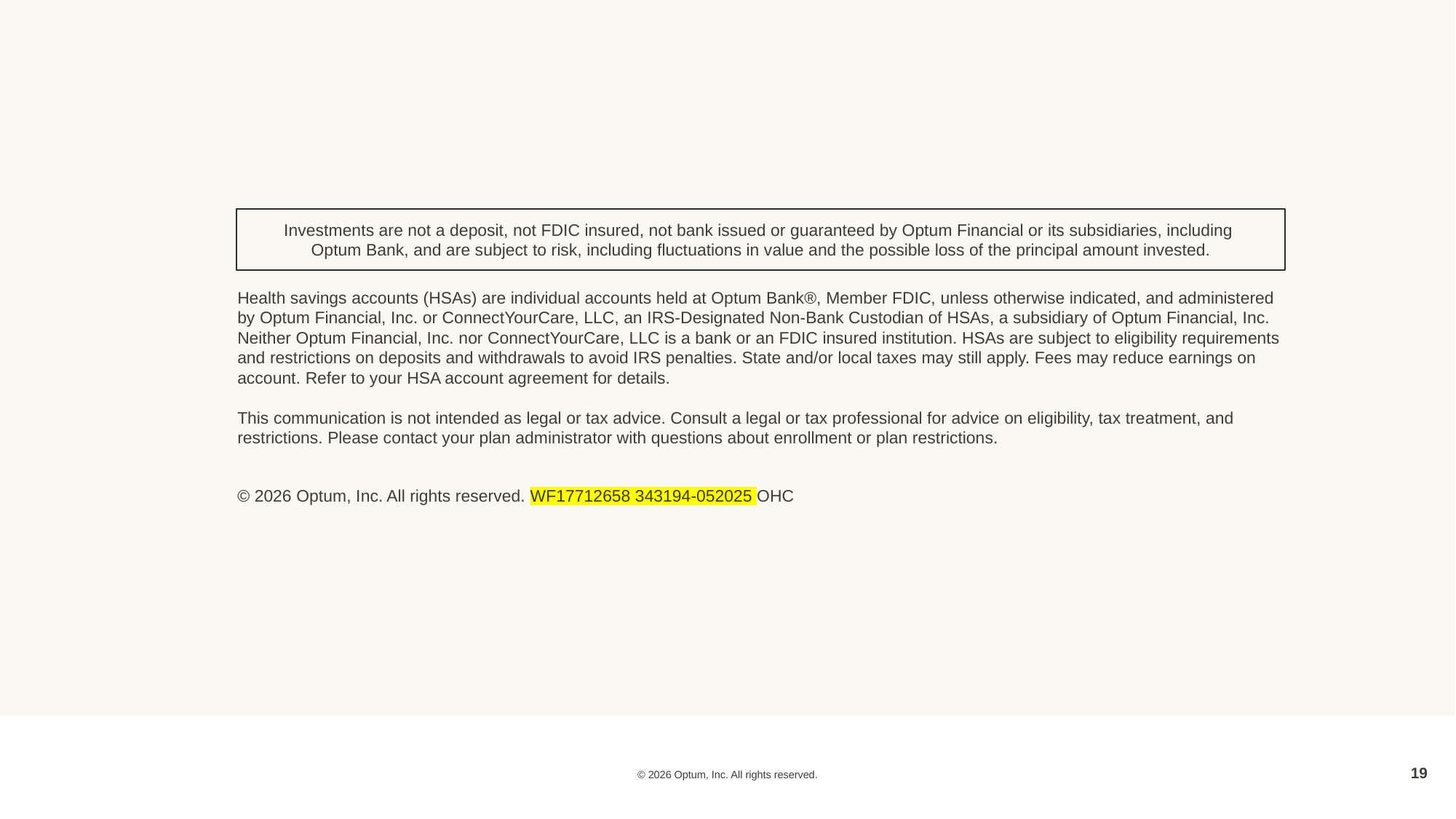

Investments are not a deposit, not FDIC insured, not bank issued or guaranteed by Optum Financial or its subsidiaries, including
Optum Bank, and are subject to risk, including fluctuations in value and the possible loss of the principal amount invested.
Health savings accounts (HSAs) are individual accounts held at Optum Bank®, Member FDIC, unless otherwise indicated, and administered by Optum Financial, Inc. or ConnectYourCare, LLC, an IRS-Designated Non-Bank Custodian of HSAs, a subsidiary of Optum Financial, Inc. Neither Optum Financial, Inc. nor ConnectYourCare, LLC is a bank or an FDIC insured institution. HSAs are subject to eligibility requirements and restrictions on deposits and withdrawals to avoid IRS penalties. State and/or local taxes may still apply. Fees may reduce earnings on account. Refer to your HSA account agreement for details.

This communication is not intended as legal or tax advice. Consult a legal or tax professional for advice on eligibility, tax treatment, and restrictions. Please contact your plan administrator with questions about enrollment or plan restrictions.

© 2026 Optum, Inc. All rights reserved. WF17712658 343194-052025 OHC